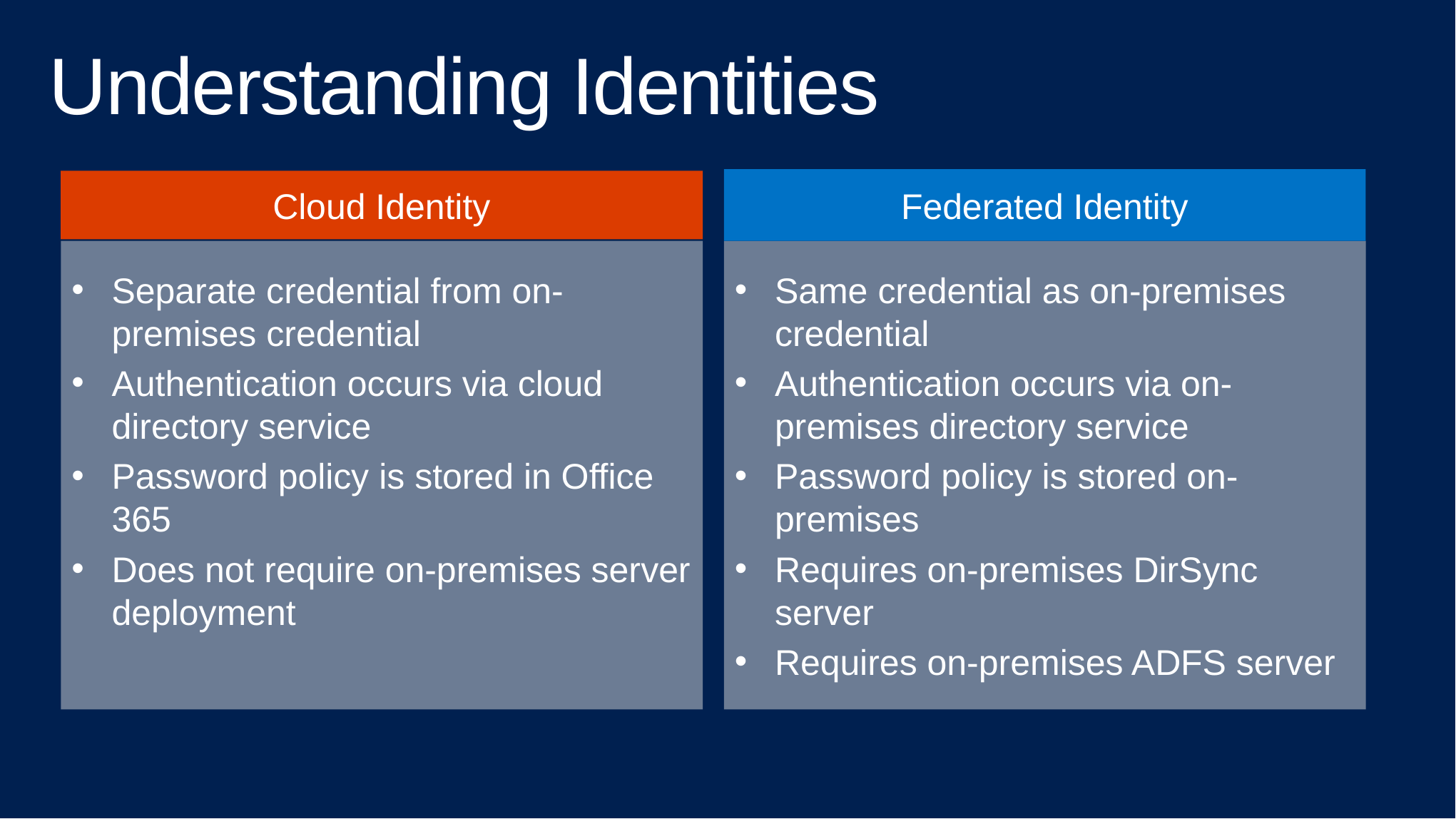

# Understanding Identities
Federated Identity
Cloud Identity
Separate credential from on-premises credential
Authentication occurs via cloud directory service
Password policy is stored in Office 365
Does not require on-premises server deployment
Same credential as on-premises credential
Authentication occurs via on-premises directory service
Password policy is stored on-premises
Requires on-premises DirSync server
Requires on-premises ADFS server